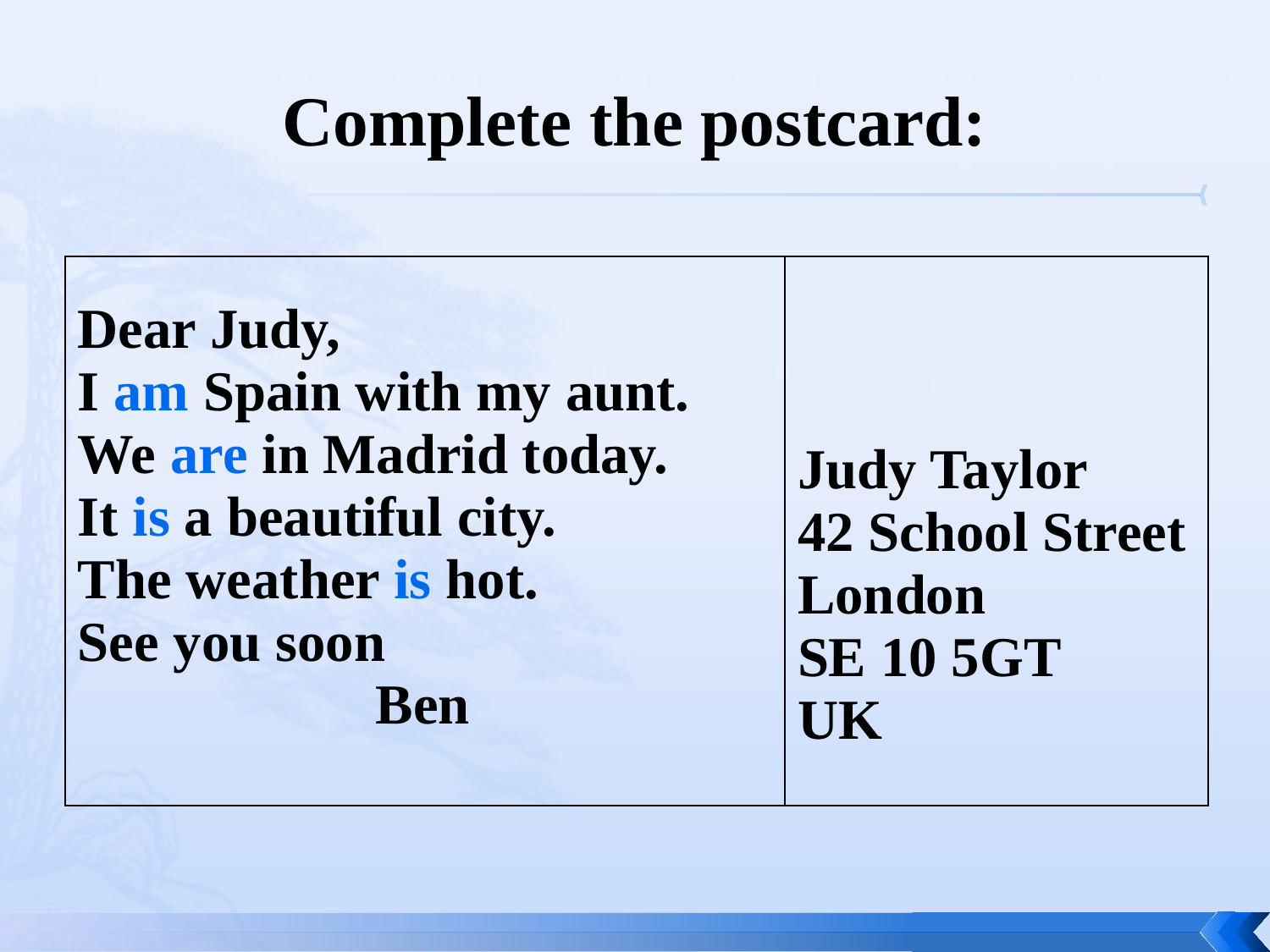

# Complete the postcard:
| Dear Judy, I am Spain with my aunt. We are in Madrid today. It is a beautiful city. The weather is hot. See you soon Ben | Judy Taylor 42 School Street London SE 10 5GT UK |
| --- | --- |